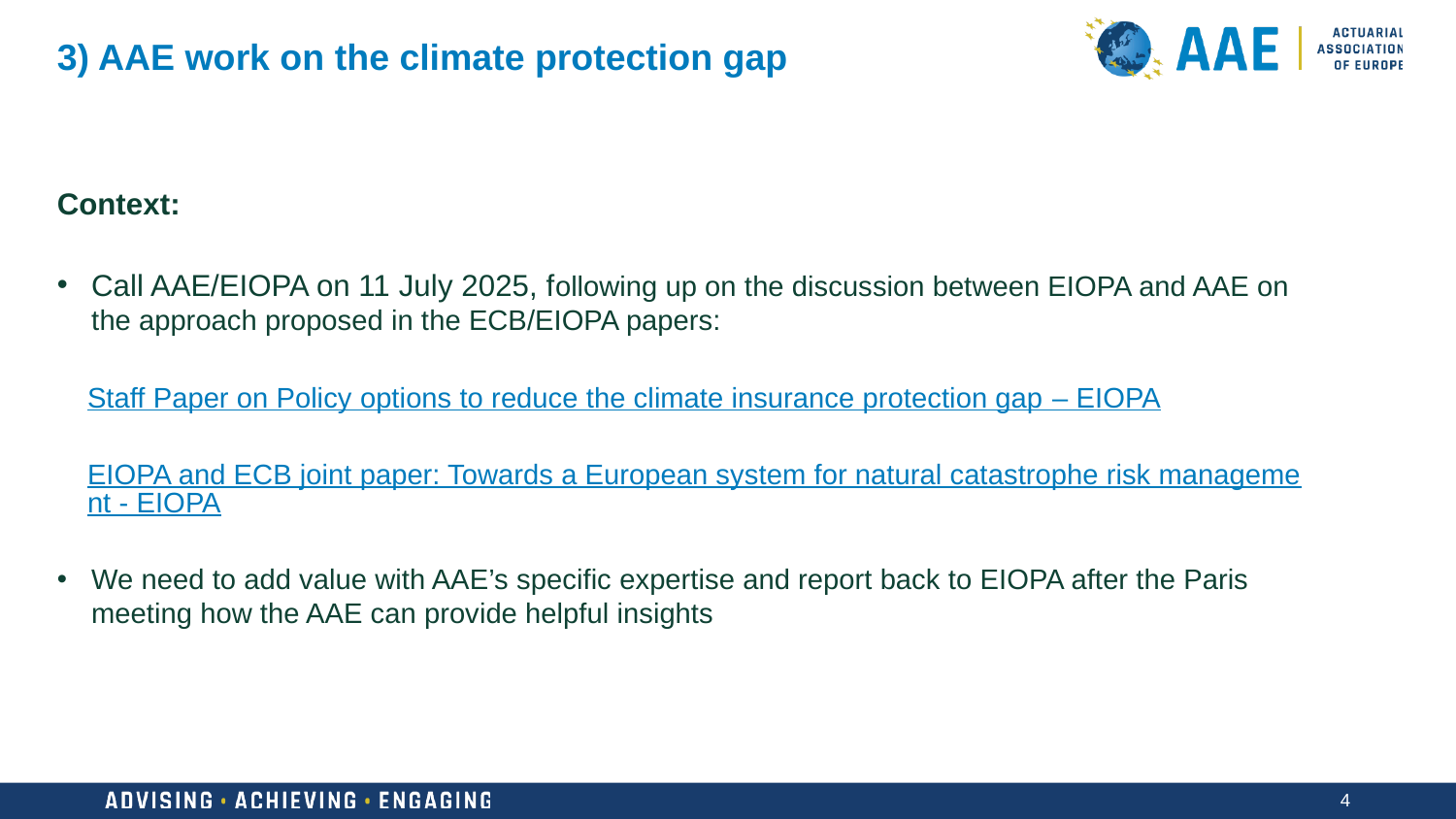

# 3) AAE work on the climate protection gap
Context:

Call AAE/EIOPA on 11 July 2025, following up on the discussion between EIOPA and AAE on the approach proposed in the ECB/EIOPA papers:

Staff Paper on Policy options to reduce the climate insurance protection gap – EIOPA

EIOPA and ECB joint paper: Towards a European system for natural catastrophe risk management - EIOPA

We need to add value with AAE’s specific expertise and report back to EIOPA after the Paris meeting how the AAE can provide helpful insights
4